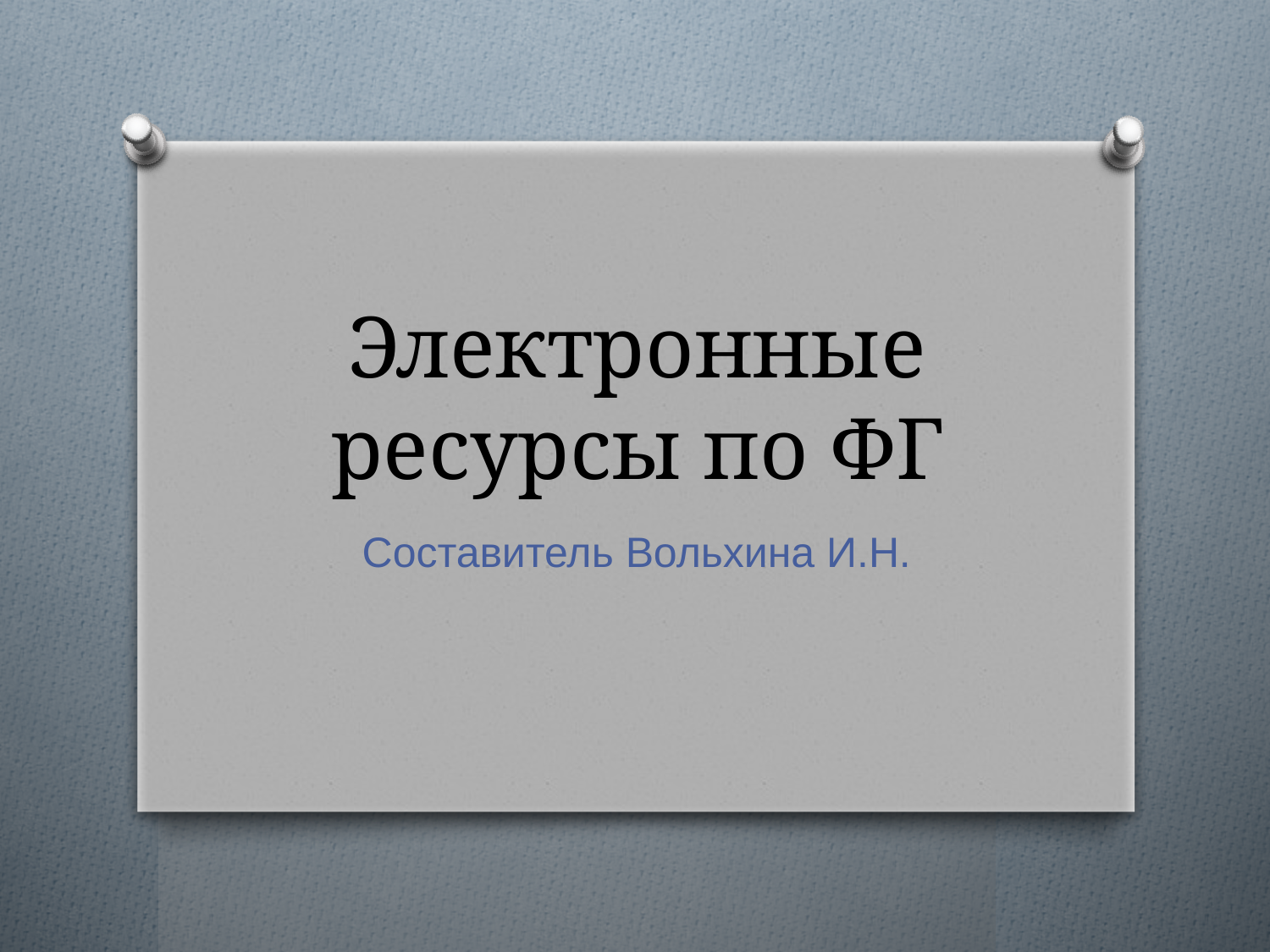

# Электронные ресурсы по ФГ
Составитель Вольхина И.Н.